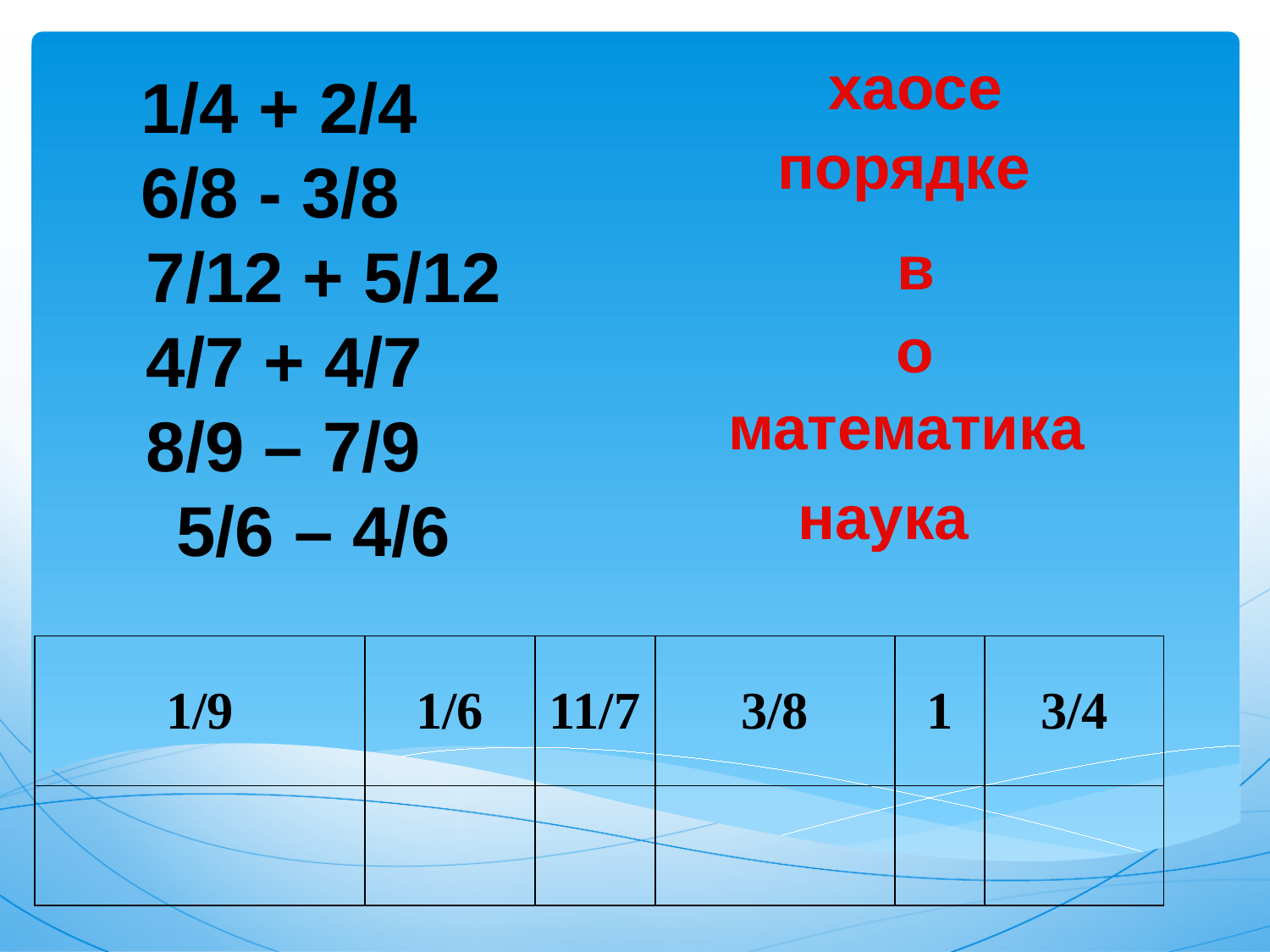

хаосе
1/4 + 2/4
6/8 - 3/8
    7/12 + 5/12
    4/7 + 4/7
    8/9 – 7/9
5/6 – 4/6
порядке
в
 о
математика
наука
| 1/9 | 1/6 | 11/7 | 3/8 | 1 | 3/4 |
| --- | --- | --- | --- | --- | --- |
|  |  |  |  |  |  |